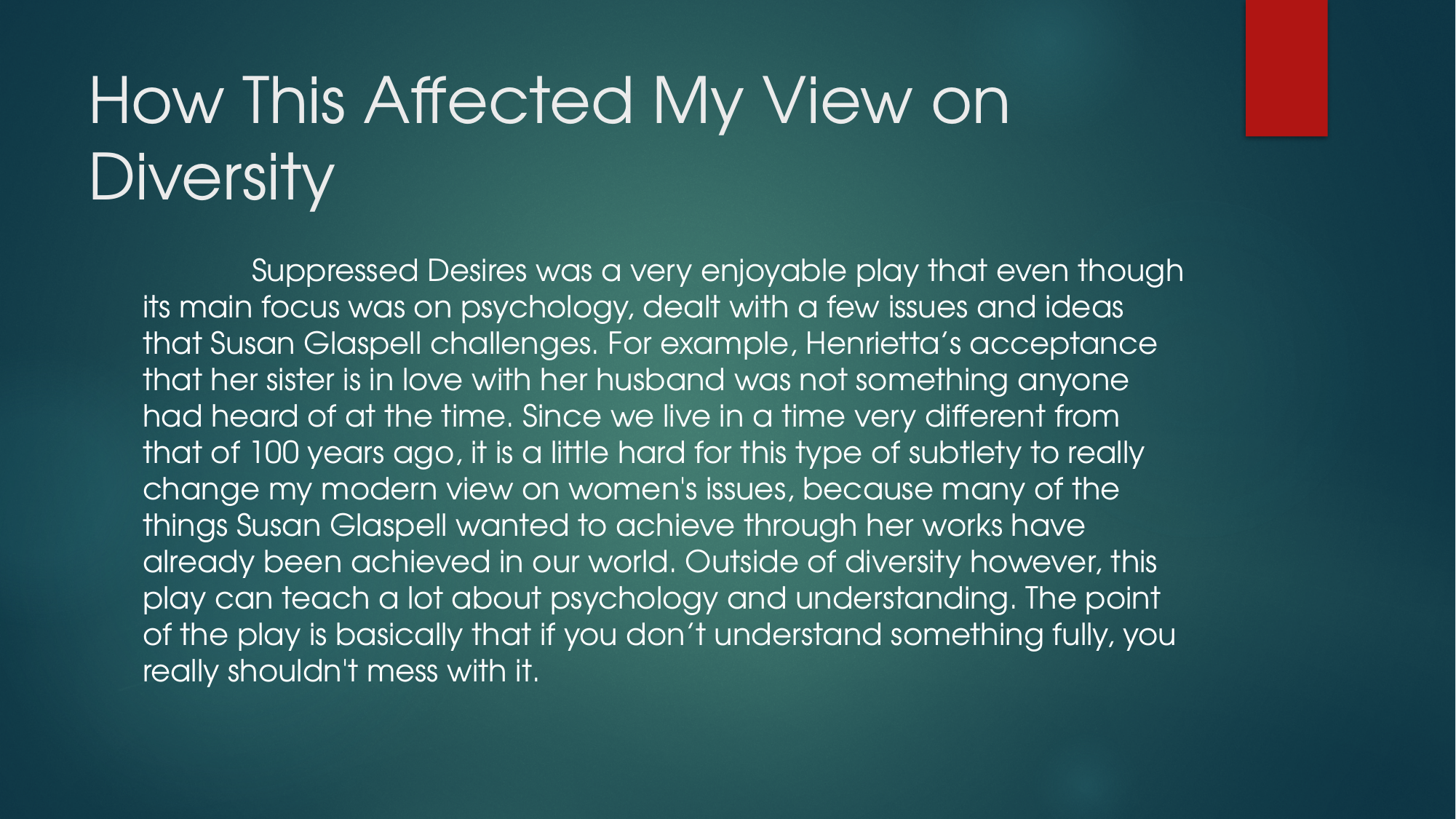

# How This Affected My View on Diversity
	Suppressed Desires was a very enjoyable play that even though its main focus was on psychology, dealt with a few issues and ideas that Susan Glaspell challenges. For example, Henrietta’s acceptance that her sister is in love with her husband was not something anyone had heard of at the time. Since we live in a time very different from that of 100 years ago, it is a little hard for this type of subtlety to really change my modern view on women's issues, because many of the things Susan Glaspell wanted to achieve through her works have already been achieved in our world. Outside of diversity however, this play can teach a lot about psychology and understanding. The point of the play is basically that if you don’t understand something fully, you really shouldn't mess with it.